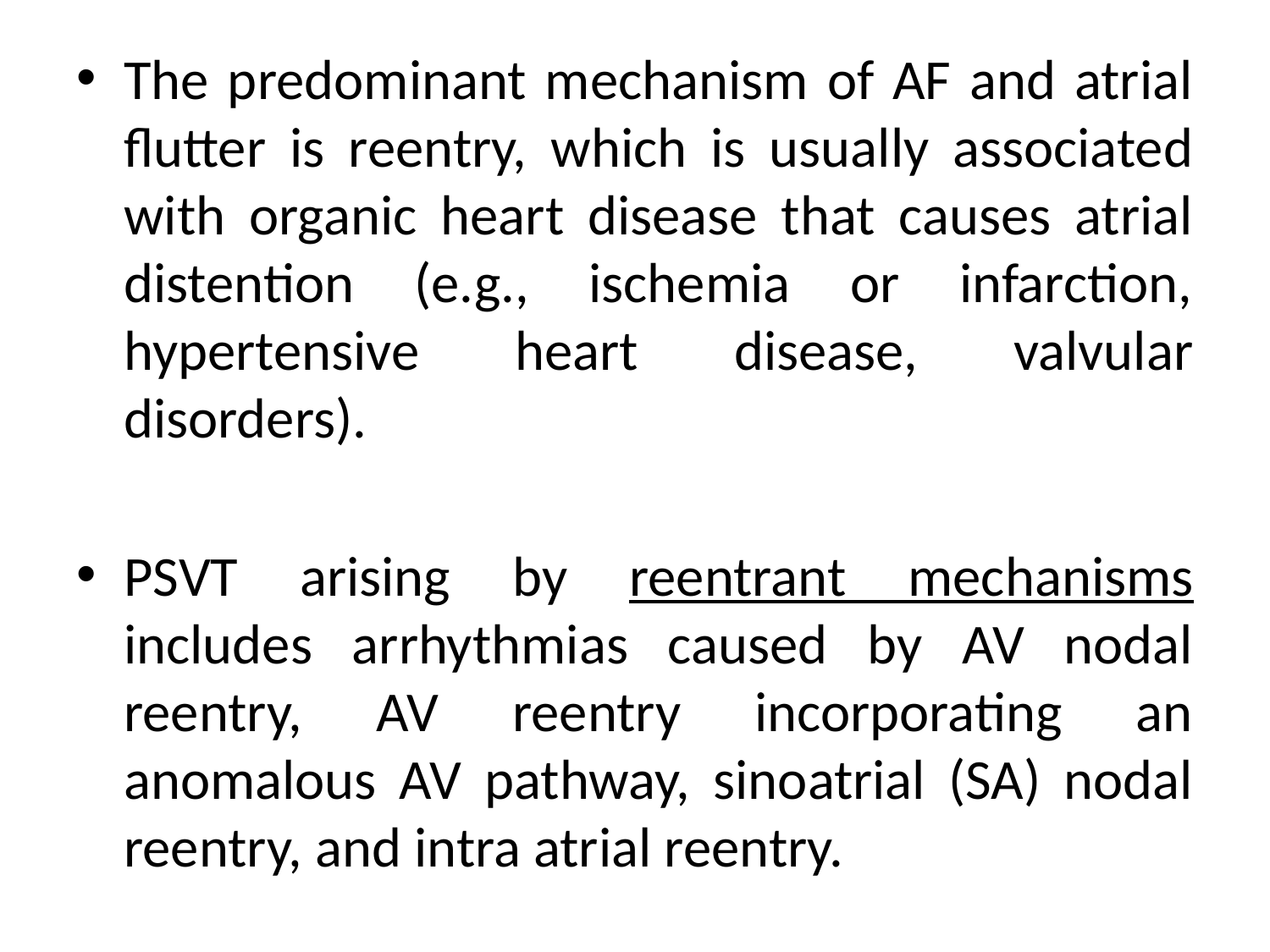

The predominant mechanism of AF and atrial flutter is reentry, which is usually associated with organic heart disease that causes atrial distention (e.g., ischemia or infarction, hypertensive heart disease, valvular disorders).

PSVT arising by reentrant mechanisms includes arrhythmias caused by AV nodal reentry, AV reentry incorporating an anomalous AV pathway, sinoatrial (SA) nodal reentry, and intra atrial reentry.